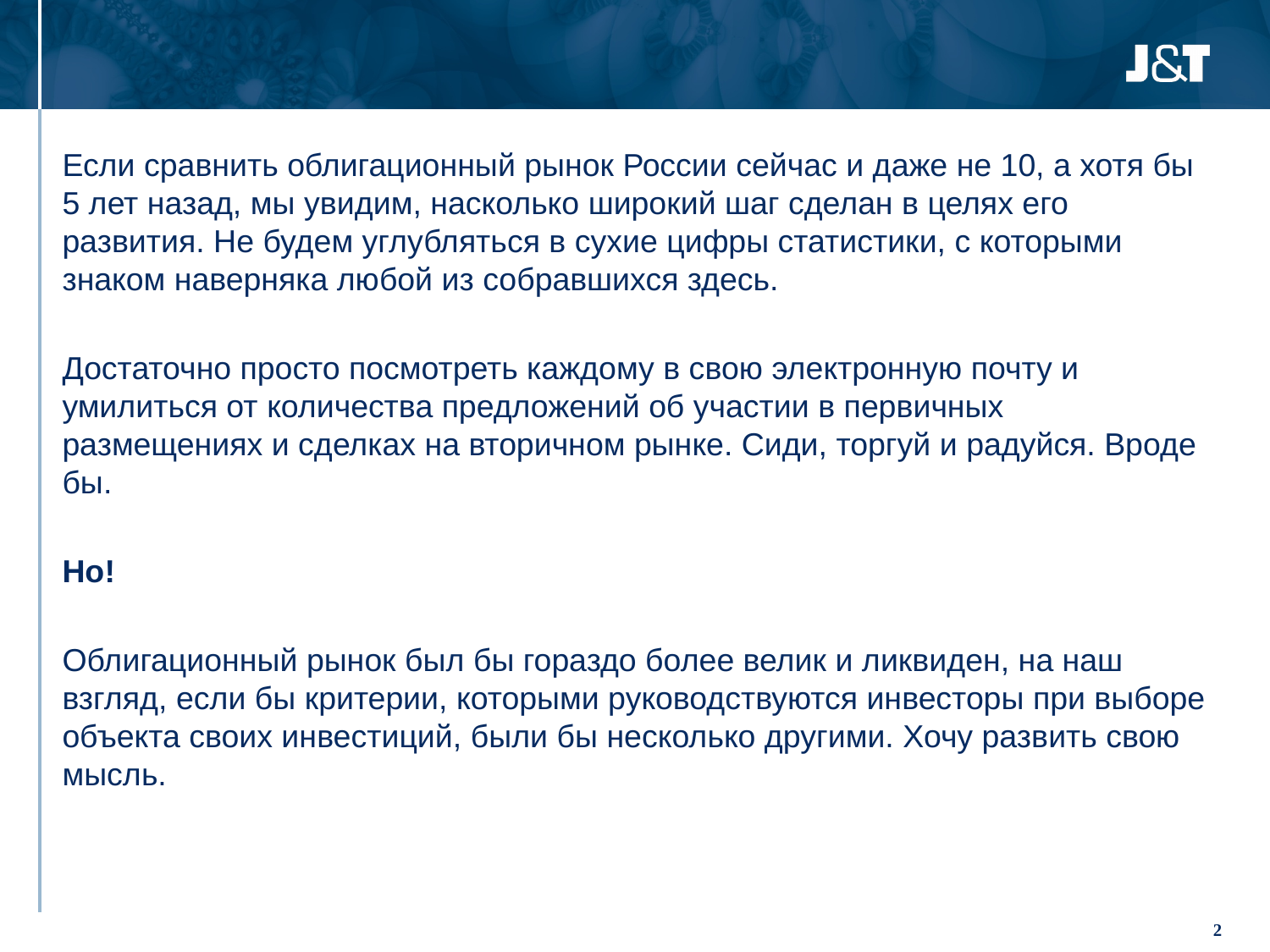

Если сравнить облигационный рынок России сейчас и даже не 10, а хотя бы 5 лет назад, мы увидим, насколько широкий шаг сделан в целях его развития. Не будем углубляться в сухие цифры статистики, с которыми знаком наверняка любой из собравшихся здесь.

Достаточно просто посмотреть каждому в свою электронную почту и умилиться от количества предложений об участии в первичных размещениях и сделках на вторичном рынке. Сиди, торгуй и радуйся. Вроде бы.

Но!

Облигационный рынок был бы гораздо более велик и ликвиден, на наш взгляд, если бы критерии, которыми руководствуются инвесторы при выборе объекта своих инвестиций, были бы несколько другими. Хочу развить свою мысль.

2